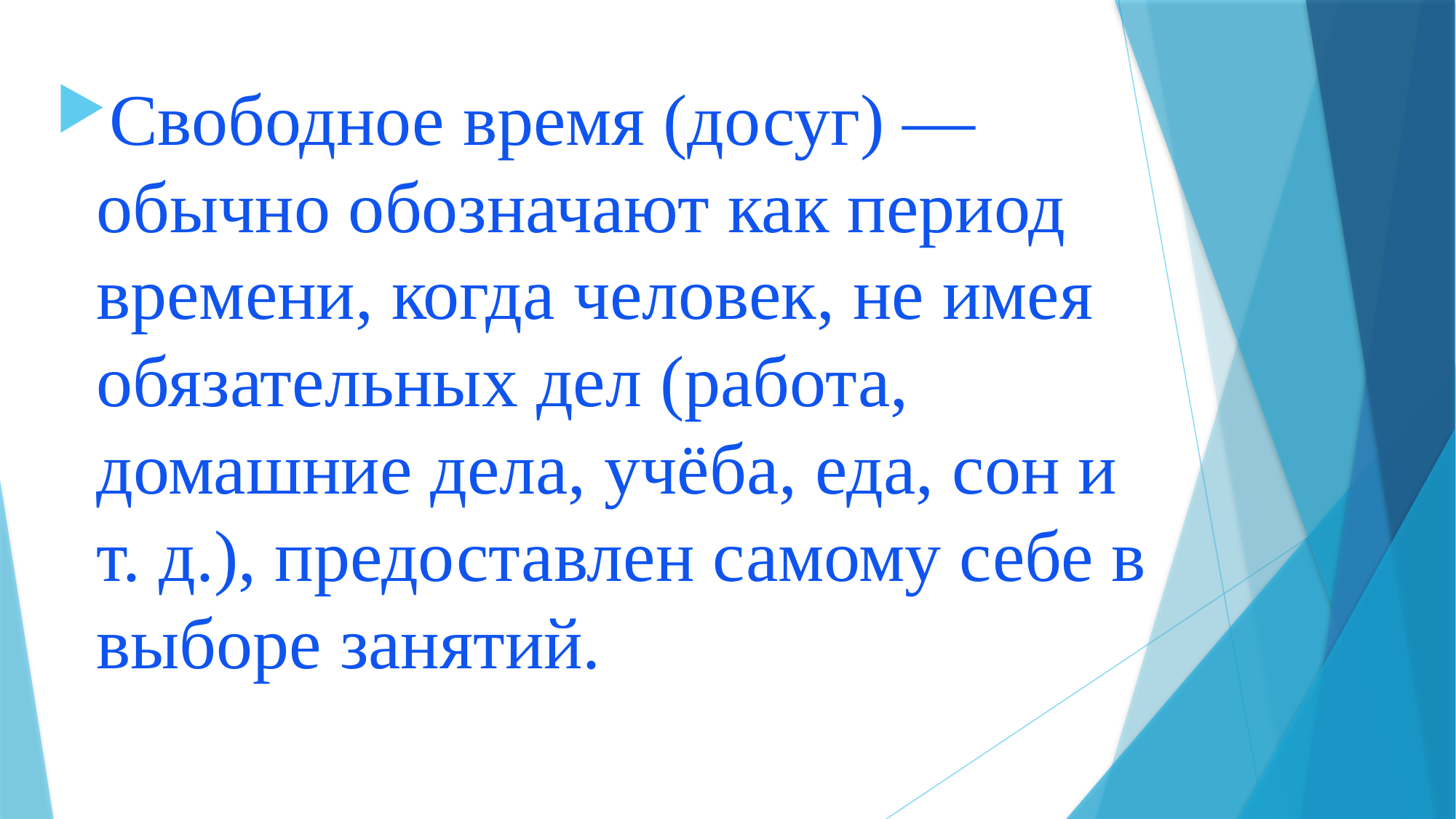

Свободное время (досуг) — обычно обозначают как период времени, когда человек, не имея обязательных дел (работа, домашние дела, учёба, еда, сон и т. д.), предоставлен самому себе в выборе занятий.